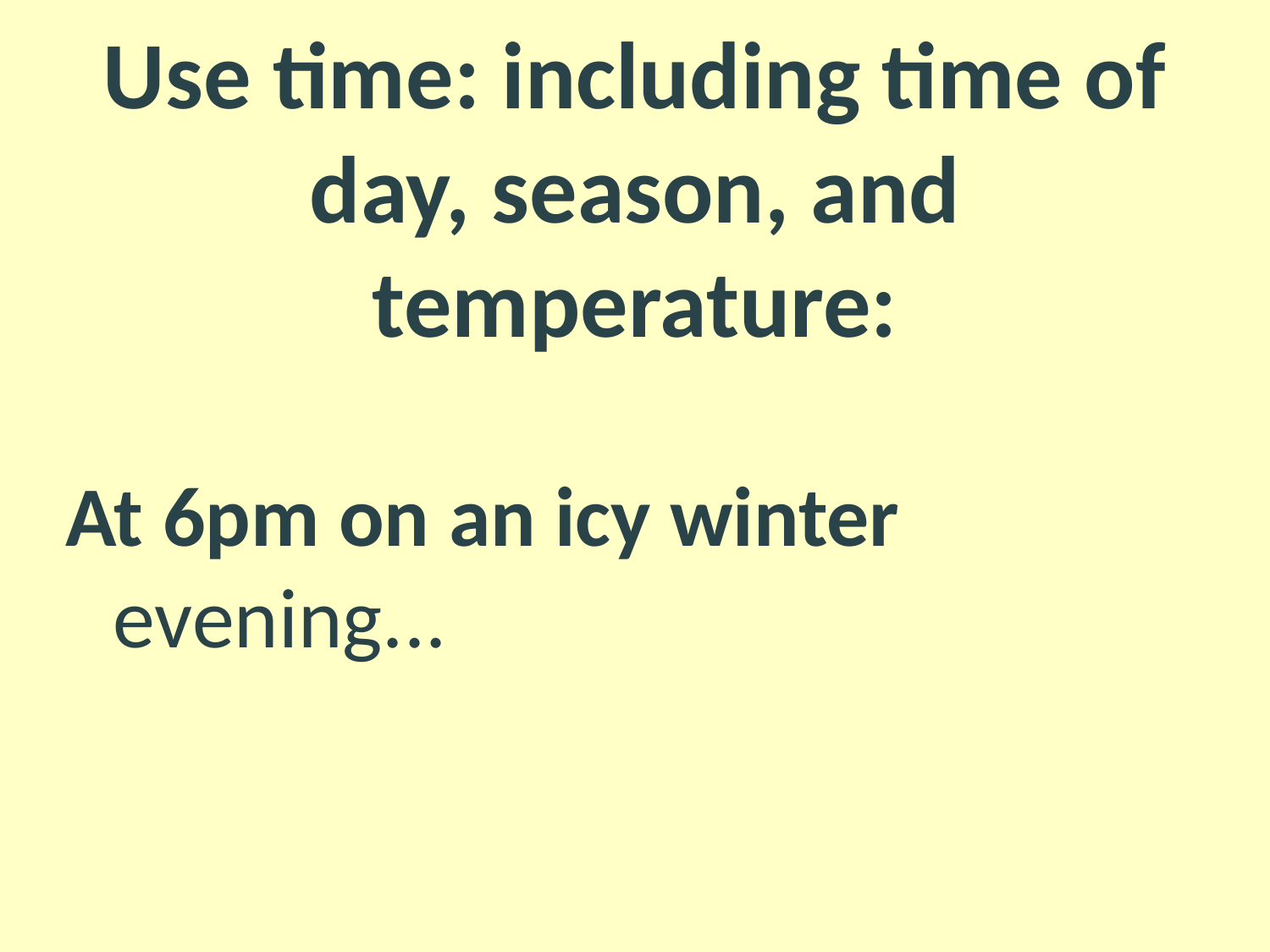

# Use time: including time of day, season, and temperature:
At 6pm on an icy winter evening...